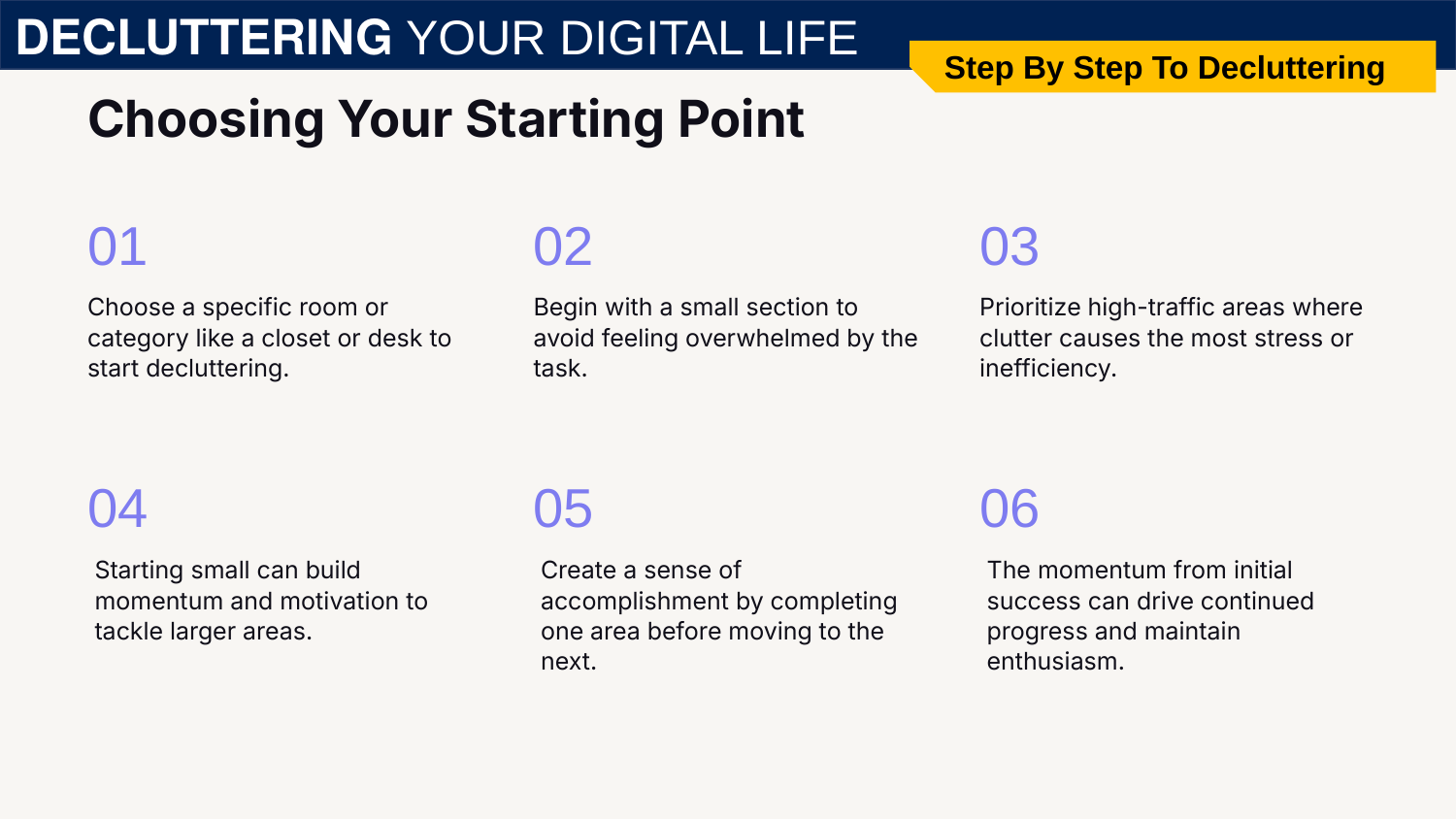

DECLUTTERING YOUR DIGITAL LIFE
Step By Step To Decluttering

# Choosing Your Starting Point
01
02
03
Choose a specific room or category like a closet or desk to start decluttering.
Begin with a small section to avoid feeling overwhelmed by the task.
Prioritize high-traffic areas where clutter causes the most stress or inefficiency.
04
05
06
Starting small can build momentum and motivation to tackle larger areas.
Create a sense of accomplishment by completing one area before moving to the next.
The momentum from initial success can drive continued progress and maintain enthusiasm.